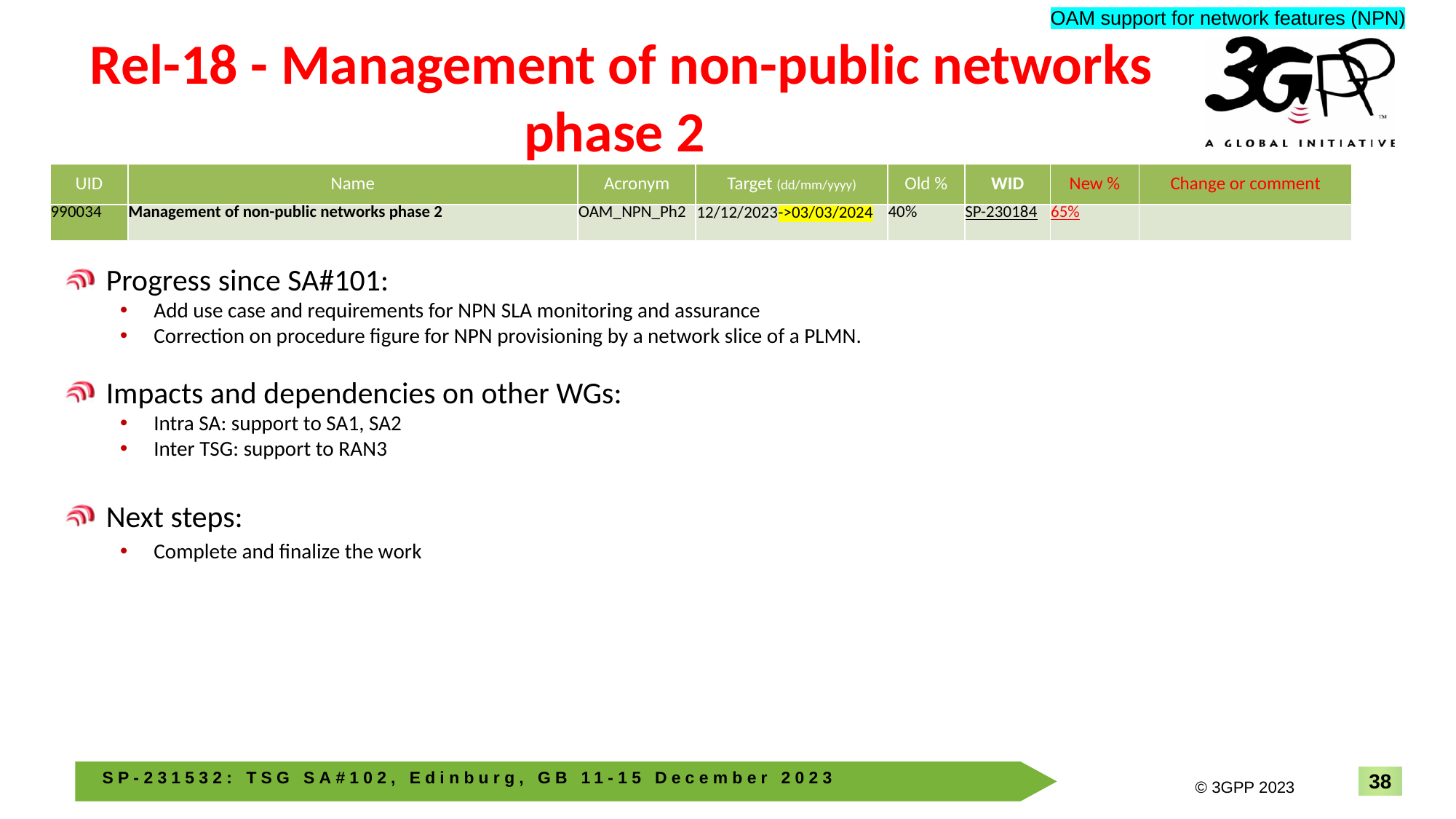

OAM support for network features (NPN)
# Rel-18 - Management of non-public networks phase 2
| UID | Name | Acronym | Target (dd/mm/yyyy) | Old % | WID | New % | Change or comment |
| --- | --- | --- | --- | --- | --- | --- | --- |
| 990034 | Management of non-public networks phase 2 | OAM\_NPN\_Ph2 | 12/12/2023->03/03/2024 | 40% | SP-230184 | 65% |  |
Progress since SA#101:
Add use case and requirements for NPN SLA monitoring and assurance
Correction on procedure figure for NPN provisioning by a network slice of a PLMN.

Impacts and dependencies on other WGs:
Intra SA: support to SA1, SA2
Inter TSG: support to RAN3

Next steps:
Complete and finalize the work